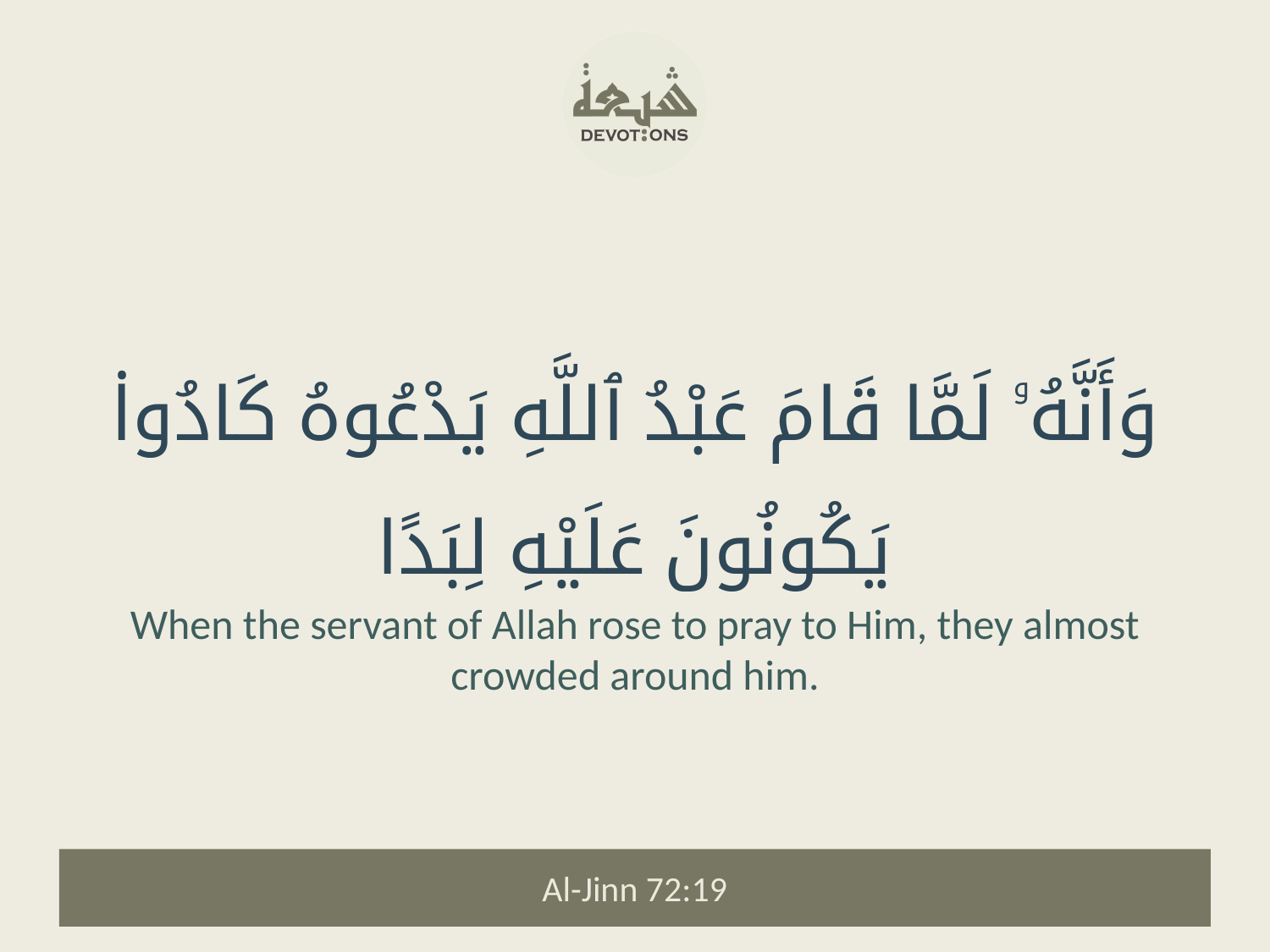

وَأَنَّهُۥ لَمَّا قَامَ عَبْدُ ٱللَّهِ يَدْعُوهُ كَادُوا۟ يَكُونُونَ عَلَيْهِ لِبَدًا
When the servant of Allah rose to pray to Him, they almost crowded around him.
Al-Jinn 72:19